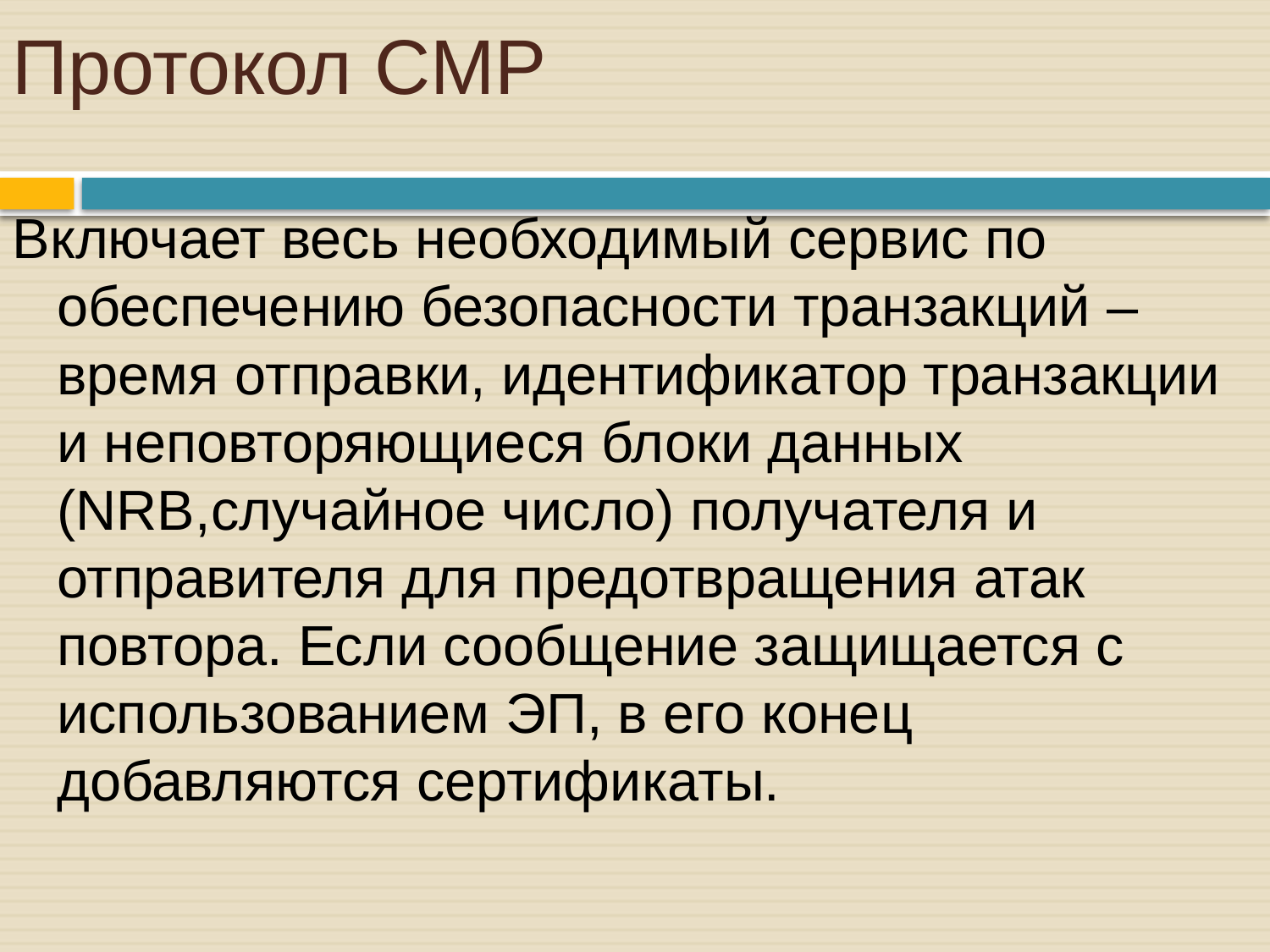

# Протокол CMP
Включает весь необходимый сервис по обеспечению безопасности транзакций – время отправки, идентификатор транзакции и неповторяющиеся блоки данных (NRB,случайное число) получателя и отправителя для предотвращения атак повтора. Если сообщение защищается с использованием ЭП, в его конец добавляются сертификаты.